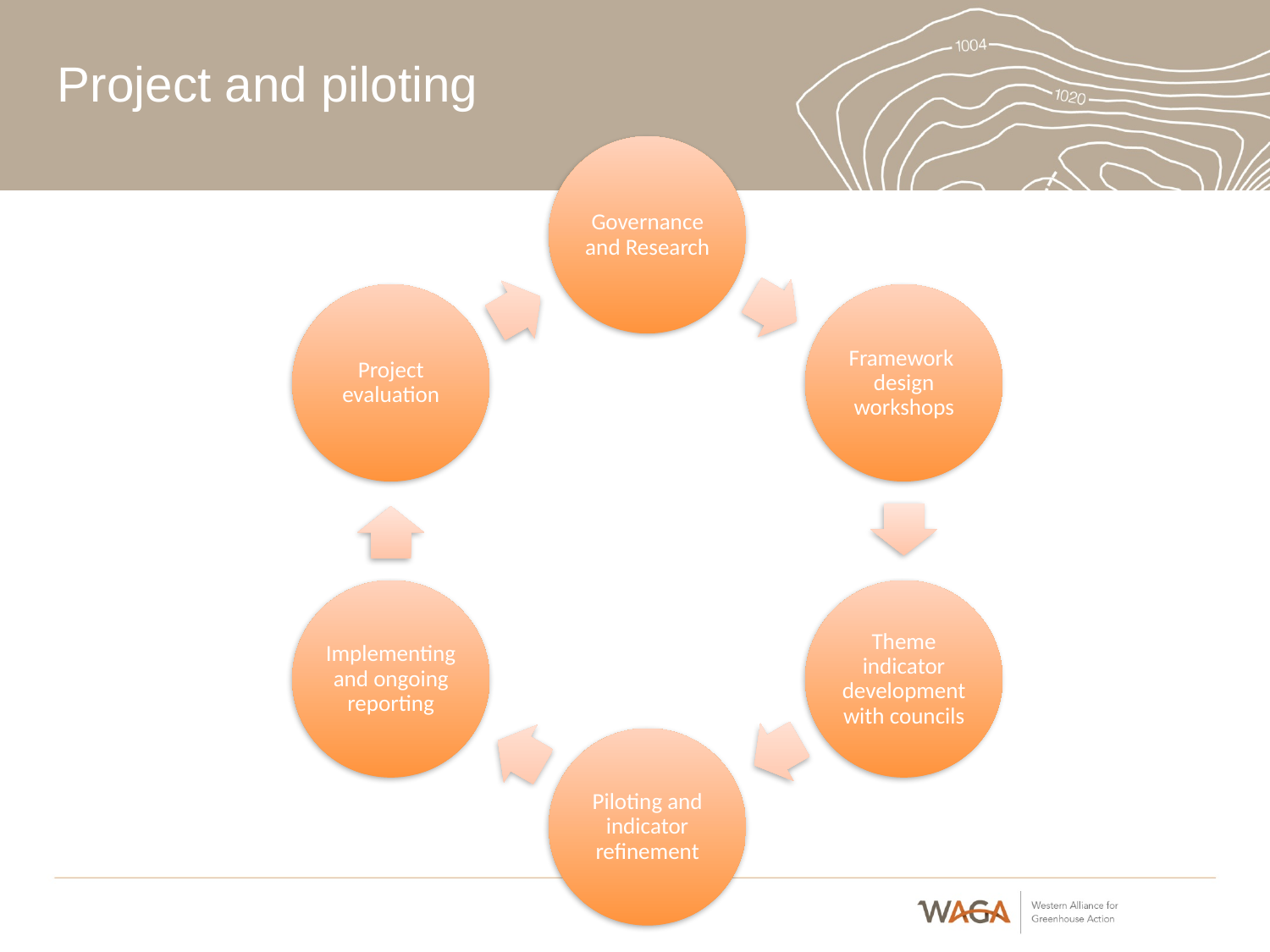

Project and piloting
Governance and Research

Framework  design workshops

Theme indicator development with councils

Piloting and indicator refinement

Implementing and ongoing reporting

Project evaluation